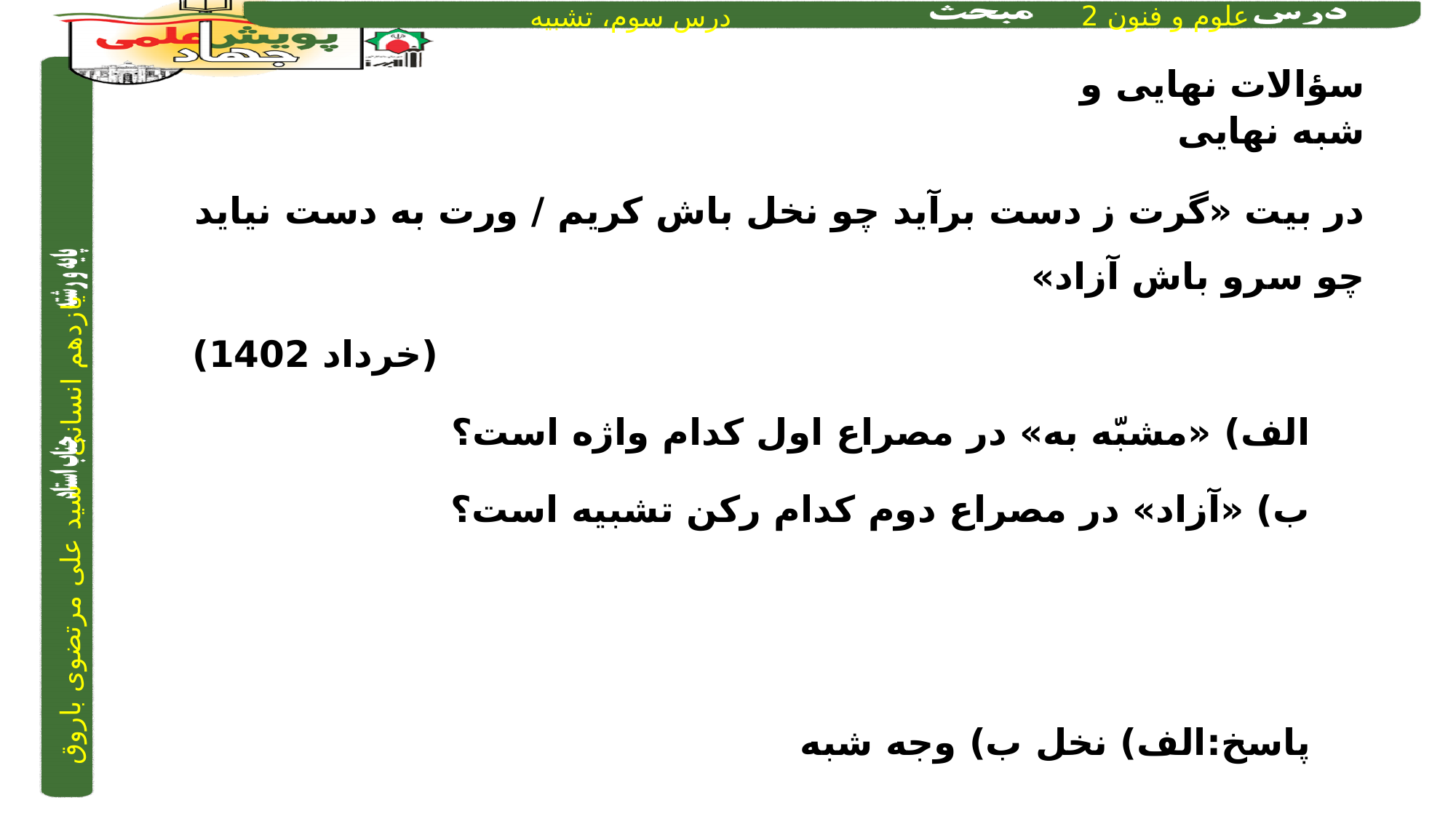

سؤالات نهایی و شبه نهایی
در بیت «گرت ز دست برآید چو نخل باش کریم / ورت به دست نیاید چو سرو باش آزاد»
		(خرداد 1402)
الف) «مشبّه به» در مصراع اول کدام واژه است؟
ب) «آزاد» در مصراع دوم کدام رکن تشبیه است؟

پاسخ:	الف) نخل 	ب) وجه شبه